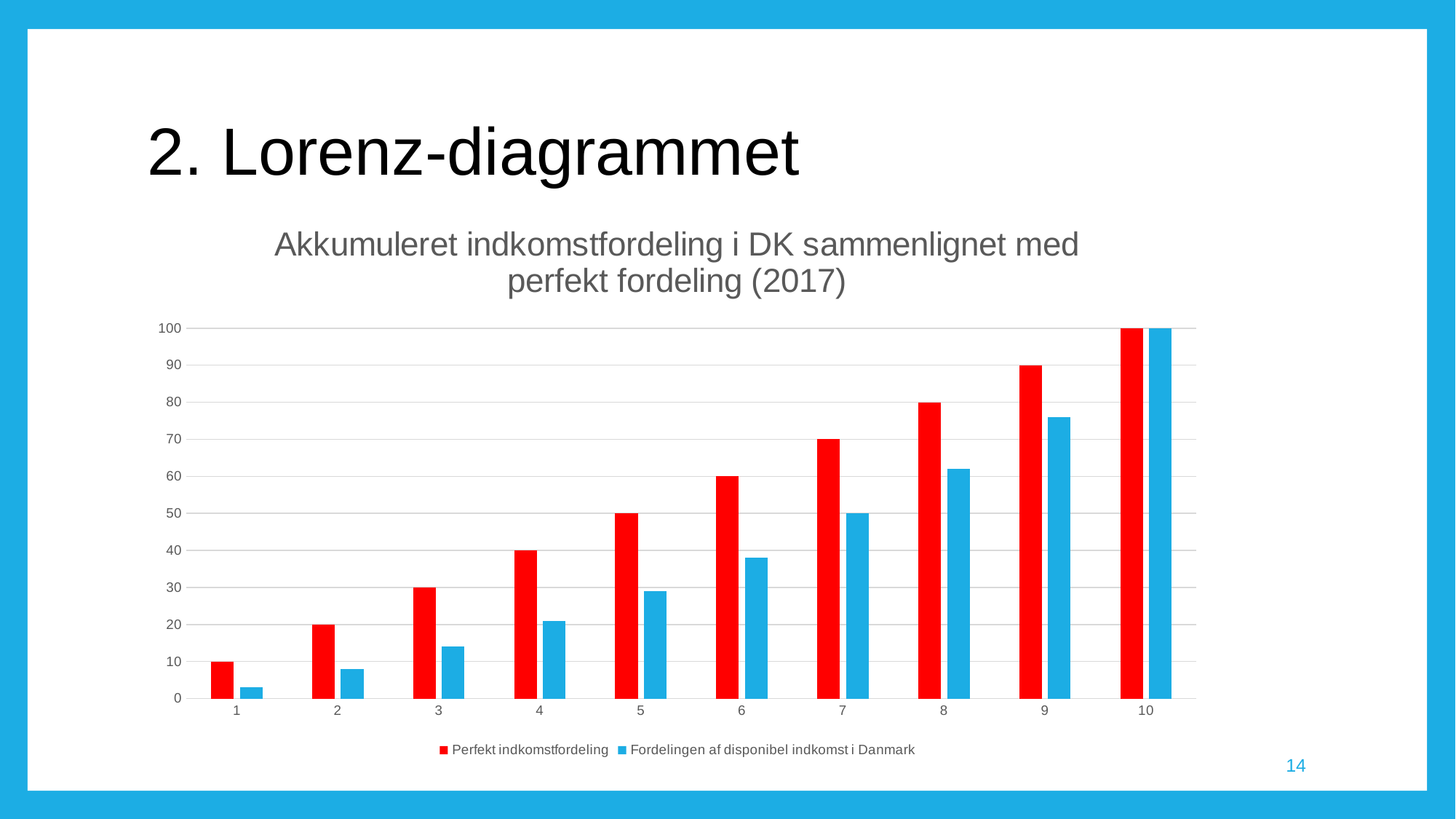

# 2. Lorenz-diagrammet

### Chart: Akkumuleret indkomstfordeling i DK sammenlignet med perfekt fordeling (2017)

| Category | Perfekt indkomstfordeling | Fordelingen af disponibel indkomst i Danmark |
|---|---|---|
14